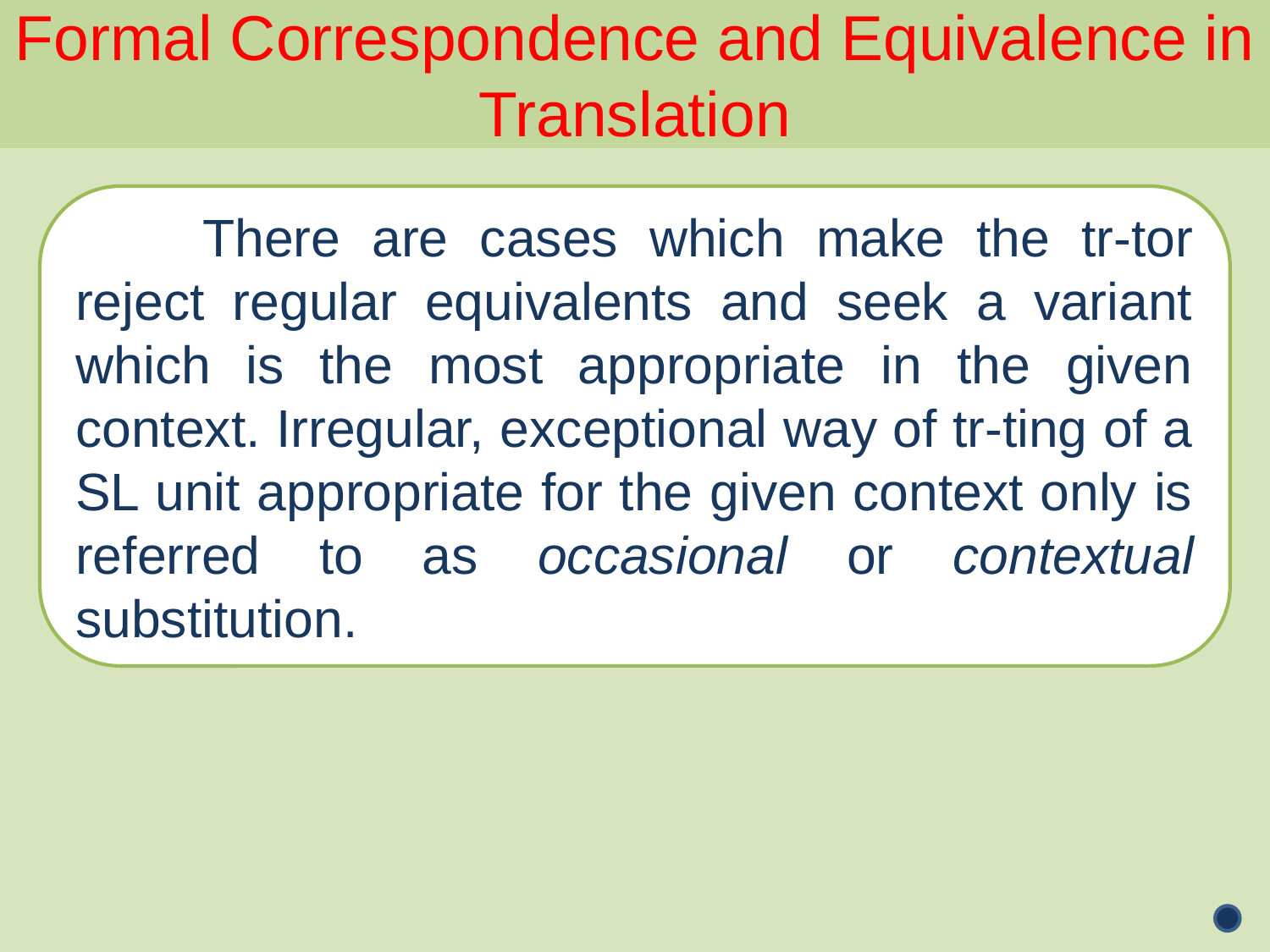

Formal Correspondence and Equivalence in Translation
	There are cases which make the tr-tor reject regular equivalents and seek a variant which is the most appropriate in the given context. Irregular, exceptional way of tr-ting of a SL unit appropriate for the given context only is referred to as occasional or contextual substitution.